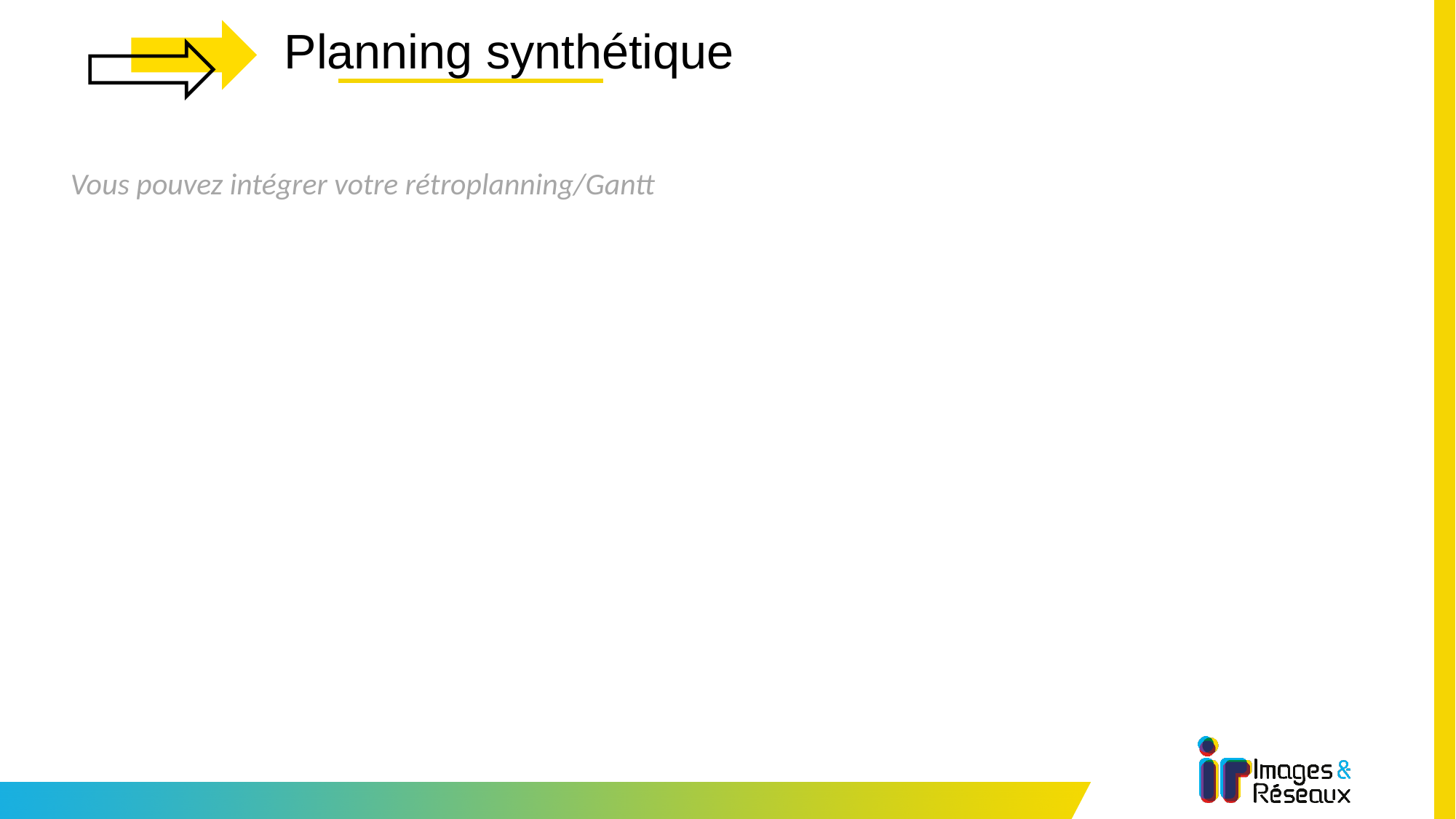

# Planning synthétique
Vous pouvez intégrer votre rétroplanning/Gantt